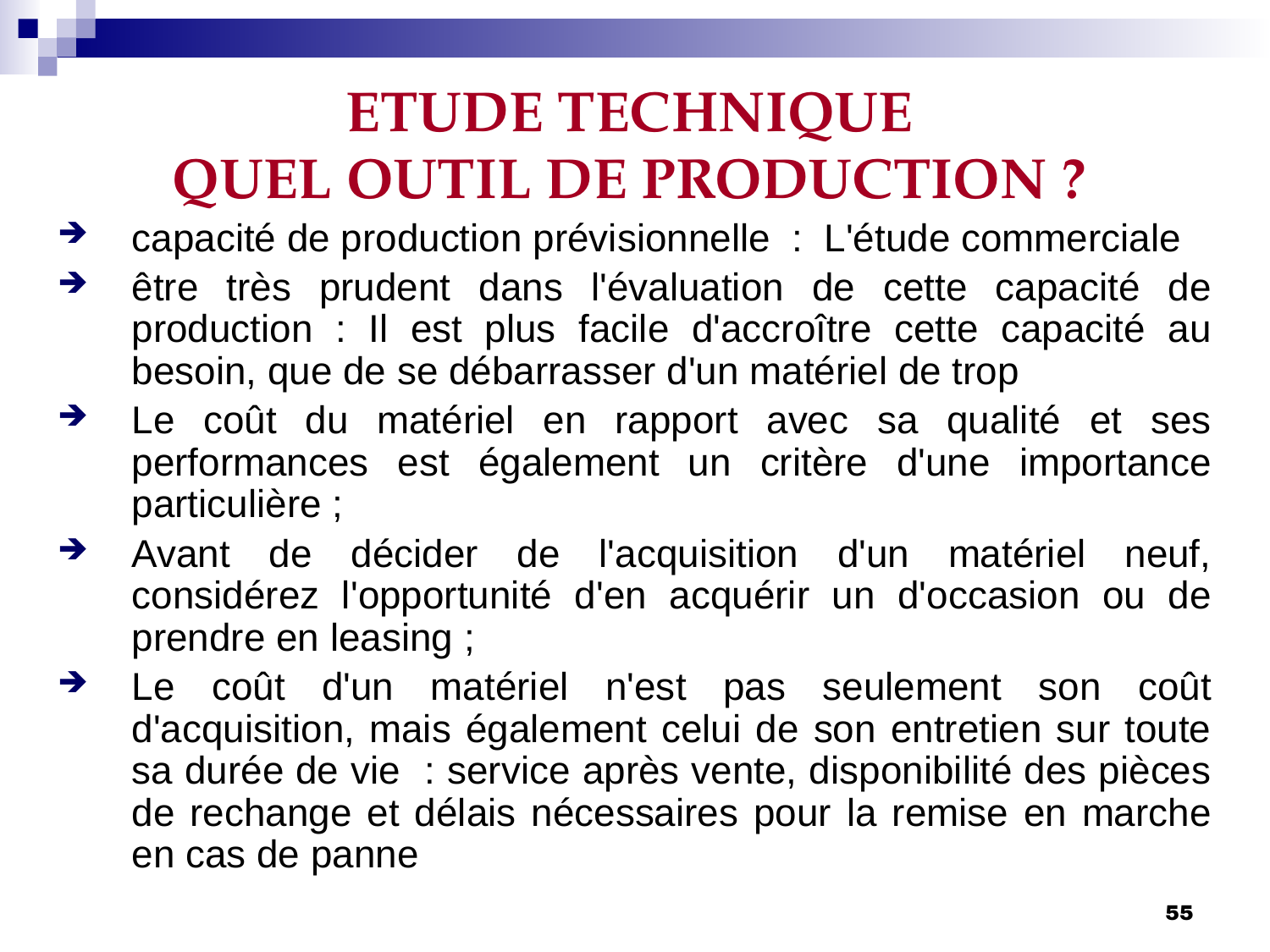

ETUDE TECHNIQUE
QUEL OUTIL DE PRODUCTION ?
capacité de production prévisionnelle  :  L'étude commerciale
être très prudent dans l'évaluation de cette capacité de production : Il est plus facile d'accroître cette capacité au besoin, que de se débarrasser d'un matériel de trop
Le coût du matériel en rapport avec sa qualité et ses performances est également un critère d'une importance particulière ;
Avant de décider de l'acquisition d'un matériel neuf, considérez l'opportunité d'en acquérir un d'occasion ou de prendre en leasing ;
Le coût d'un matériel n'est pas seulement son coût d'acquisition, mais également celui de son entretien sur toute sa durée de vie  : service après vente, disponibilité des pièces de rechange et délais nécessaires pour la remise en marche en cas de panne
55